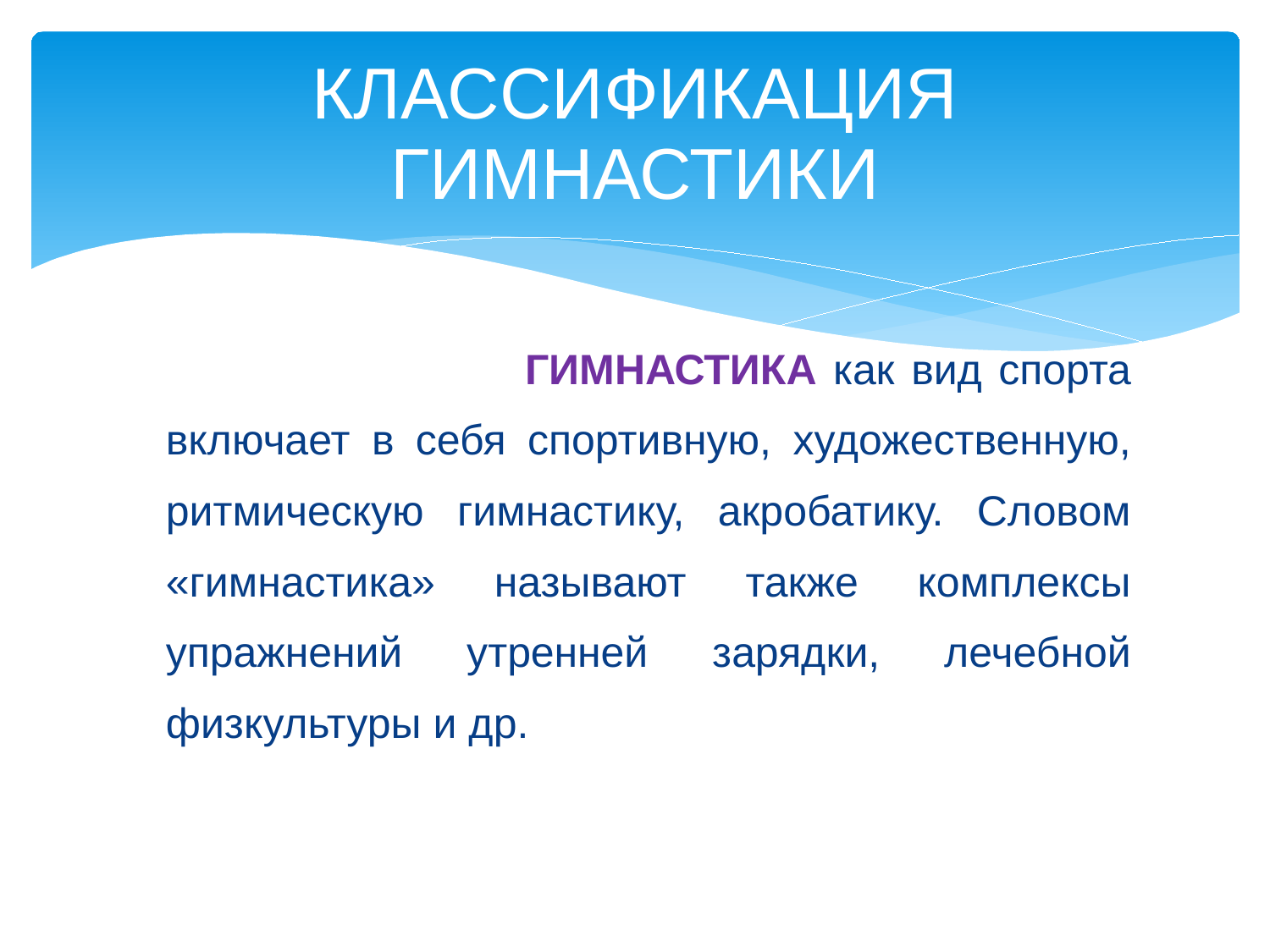

# КЛАССИФИКАЦИЯ ГИМНАСТИКИ
                        ГИМНАСТИКА как вид спорта включает в себя спортивную, художественную, ритмическую гимнастику, акробатику. Словом «гимнастика» называют также комплексы упражнений утренней зарядки, лечебной физкультуры и др.